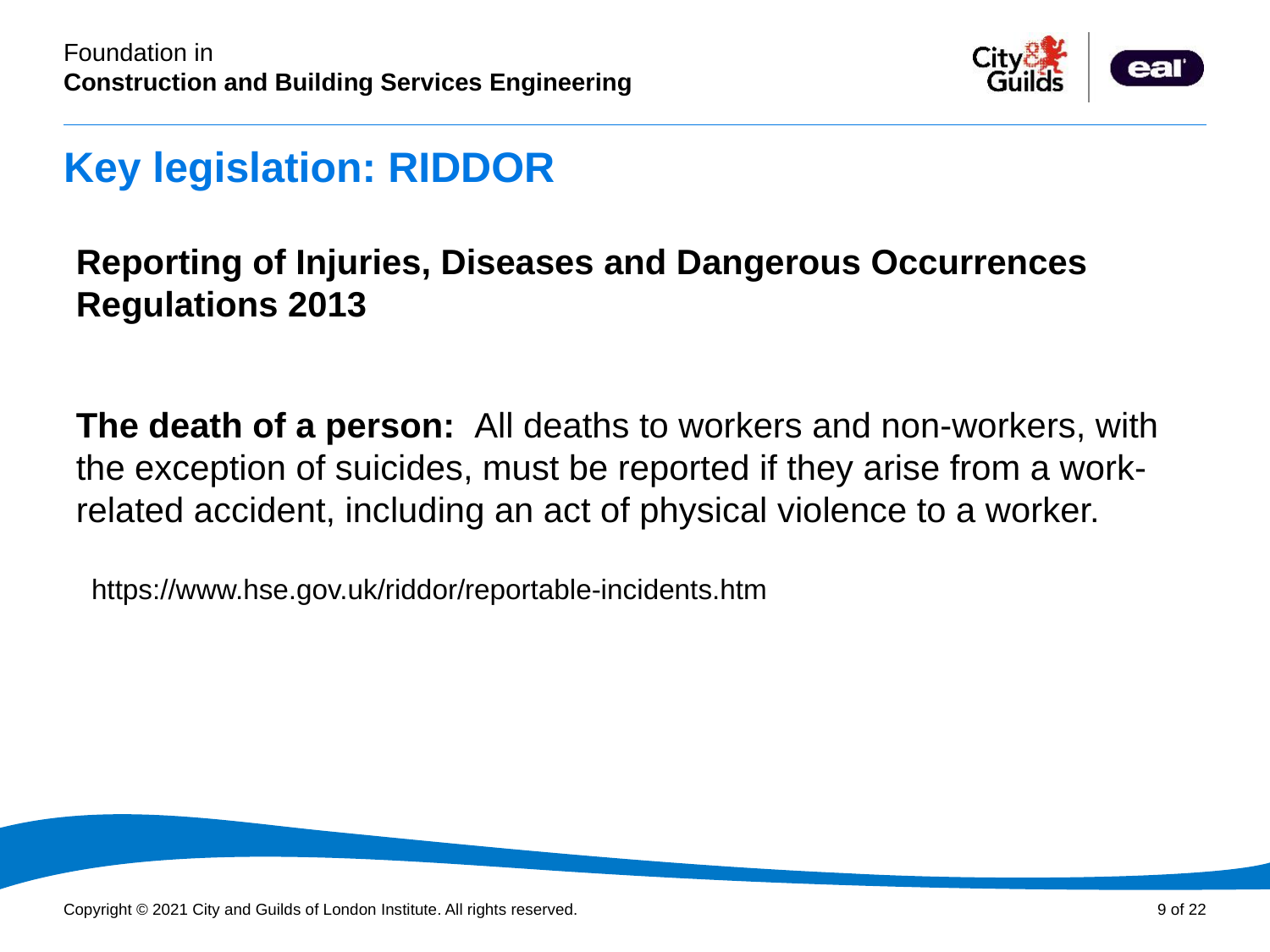

# Key legislation: RIDDOR
Reporting of Injuries, Diseases and Dangerous Occurrences Regulations 2013
The death of a person:  All deaths to workers and non-workers, with the exception of suicides, must be reported if they arise from a work-related accident, including an act of physical violence to a worker.

  https://www.hse.gov.uk/riddor/reportable-incidents.htm